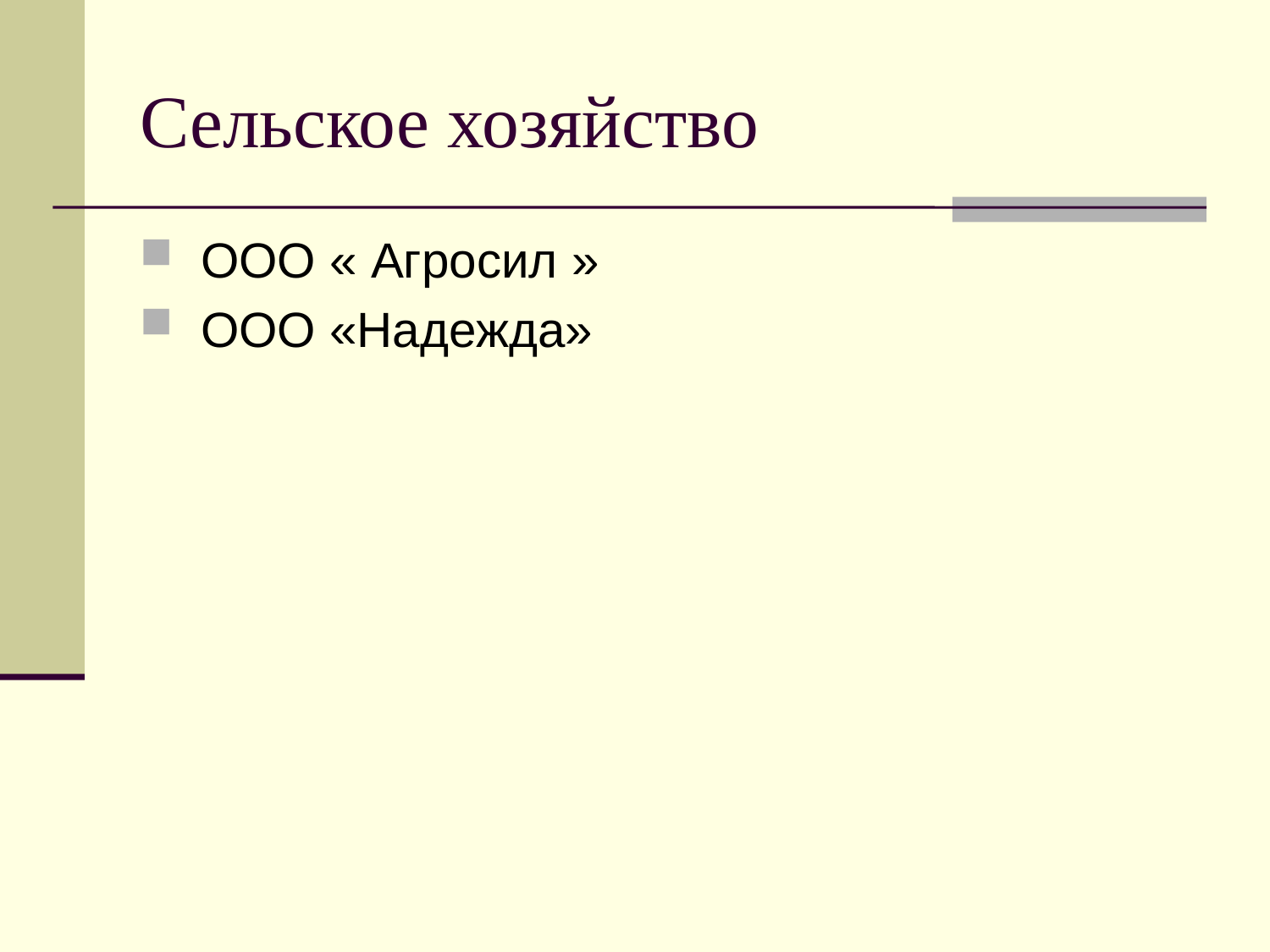

Сельское хозяйство
 ООО « Агросил »
 ООО «Надежда»